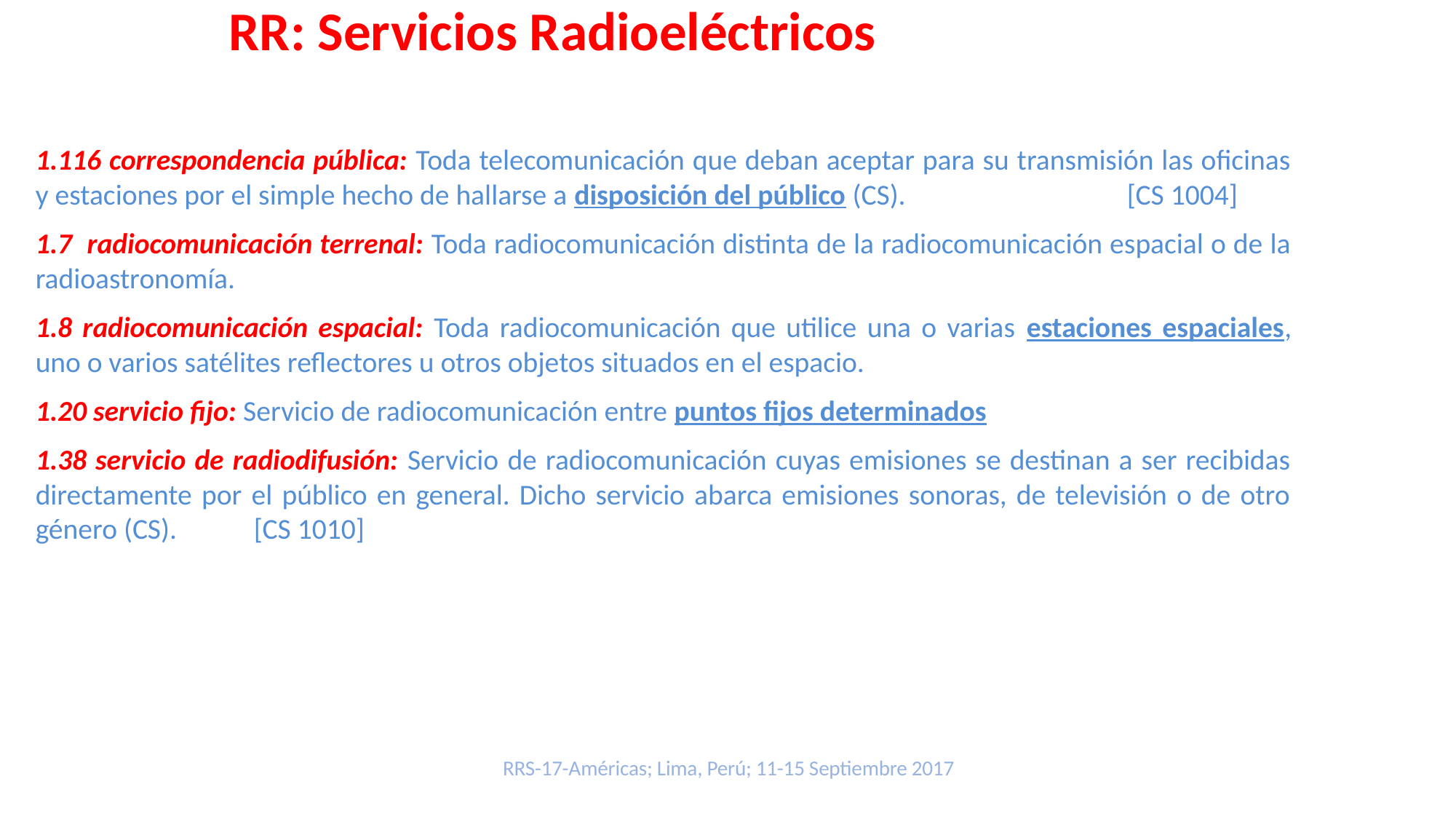

RR: Servicios Radioeléctricos

1.116 correspondencia pública: Toda telecomunicación que deban aceptar para su transmisión las oficinas y estaciones por el simple hecho de hallarse a disposición del público (CS). 		[CS 1004]

1.7  radiocomunicación terrenal: Toda radiocomunicación distinta de la radiocomunicación espacial o de la radioastronomía.

1.8 radiocomunicación espacial: Toda radiocomunicación que utilice una o varias estaciones espaciales, uno o varios satélites reflectores u otros objetos situados en el espacio.

1.20 servicio fijo: Servicio de radiocomunicación entre puntos fijos determinados

1.38 servicio de radiodifusión: Servicio de radiocomunicación cuyas emisiones se destinan a ser recibidas directamente por el público en general. Dicho servicio abarca emisiones sonoras, de televisión o de otro género (CS). 	[CS 1010]

RRS-17-Américas; Lima, Perú; 11-15 Septiembre 2017